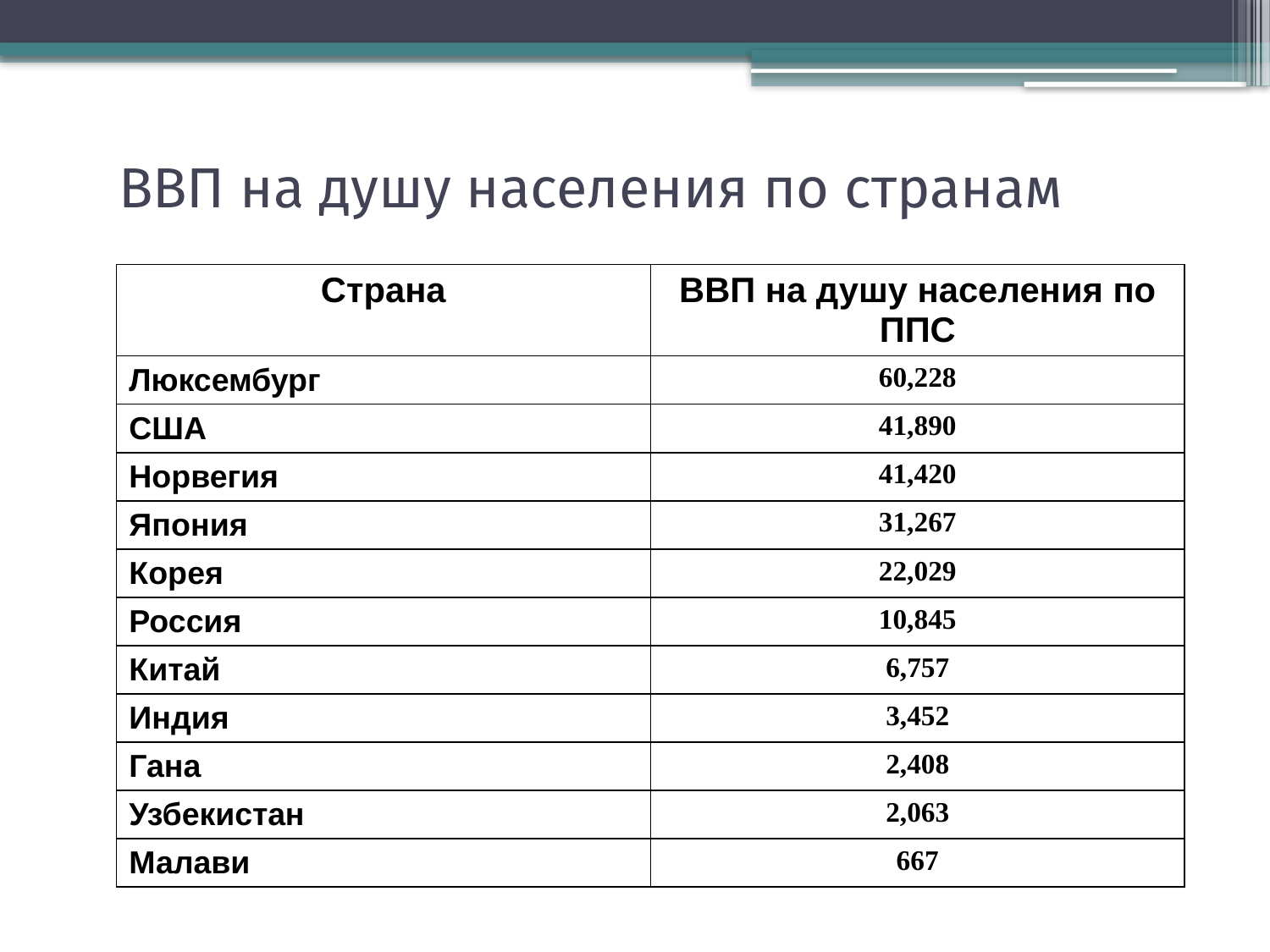

# ВВП на душу населения по странам
| Страна | ВВП на душу населения по ППС |
| --- | --- |
| Люксембург | 60,228 |
| США | 41,890 |
| Норвегия | 41,420 |
| Япония | 31,267 |
| Корея | 22,029 |
| Россия | 10,845 |
| Китай | 6,757 |
| Индия | 3,452 |
| Гана | 2,408 |
| Узбекистан | 2,063 |
| Малави | 667 |